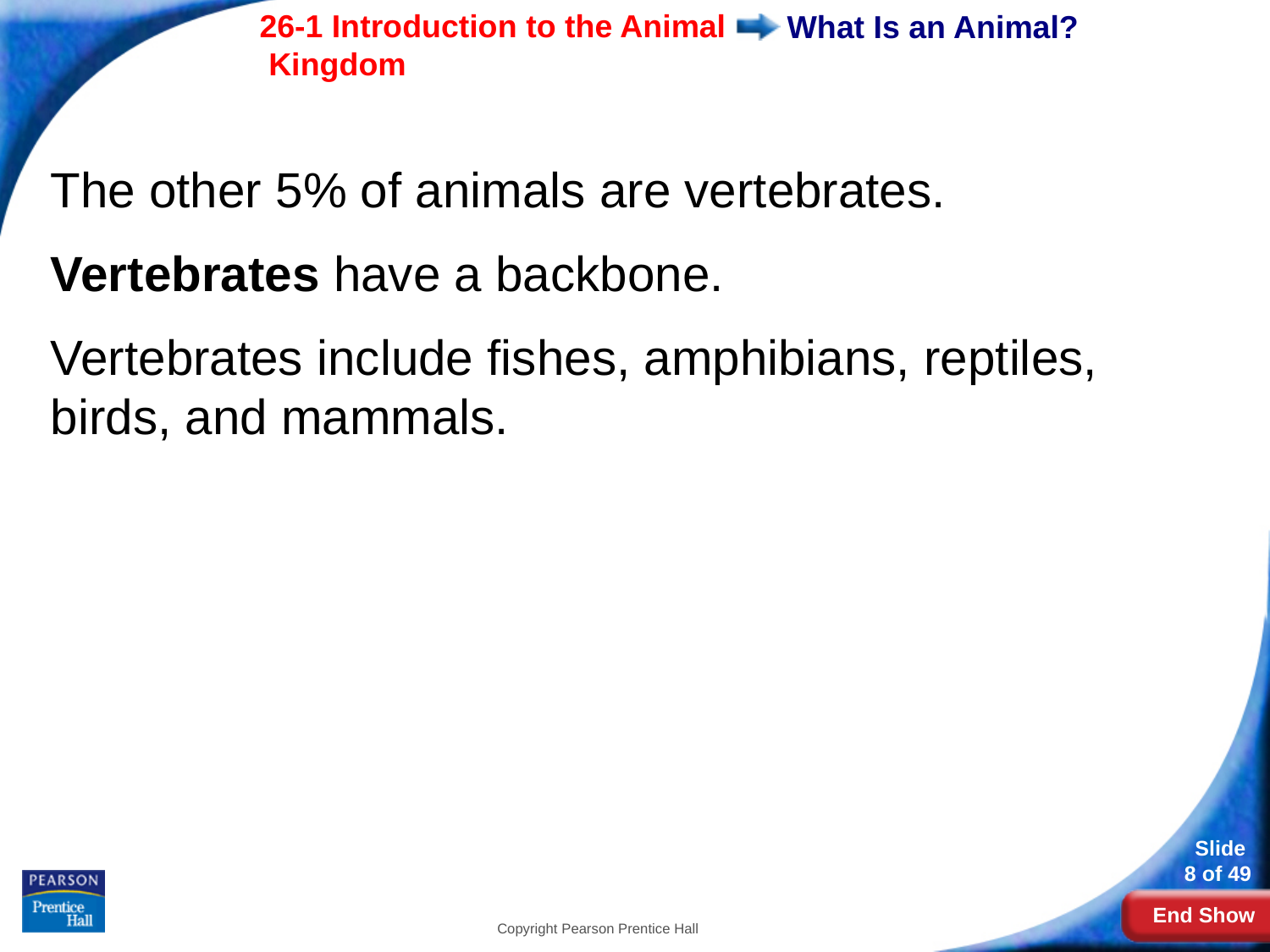

# What Is an Animal?
The other 5% of animals are vertebrates.
Vertebrates have a backbone.
Vertebrates include fishes, amphibians, reptiles, birds, and mammals.
Copyright Pearson Prentice Hall